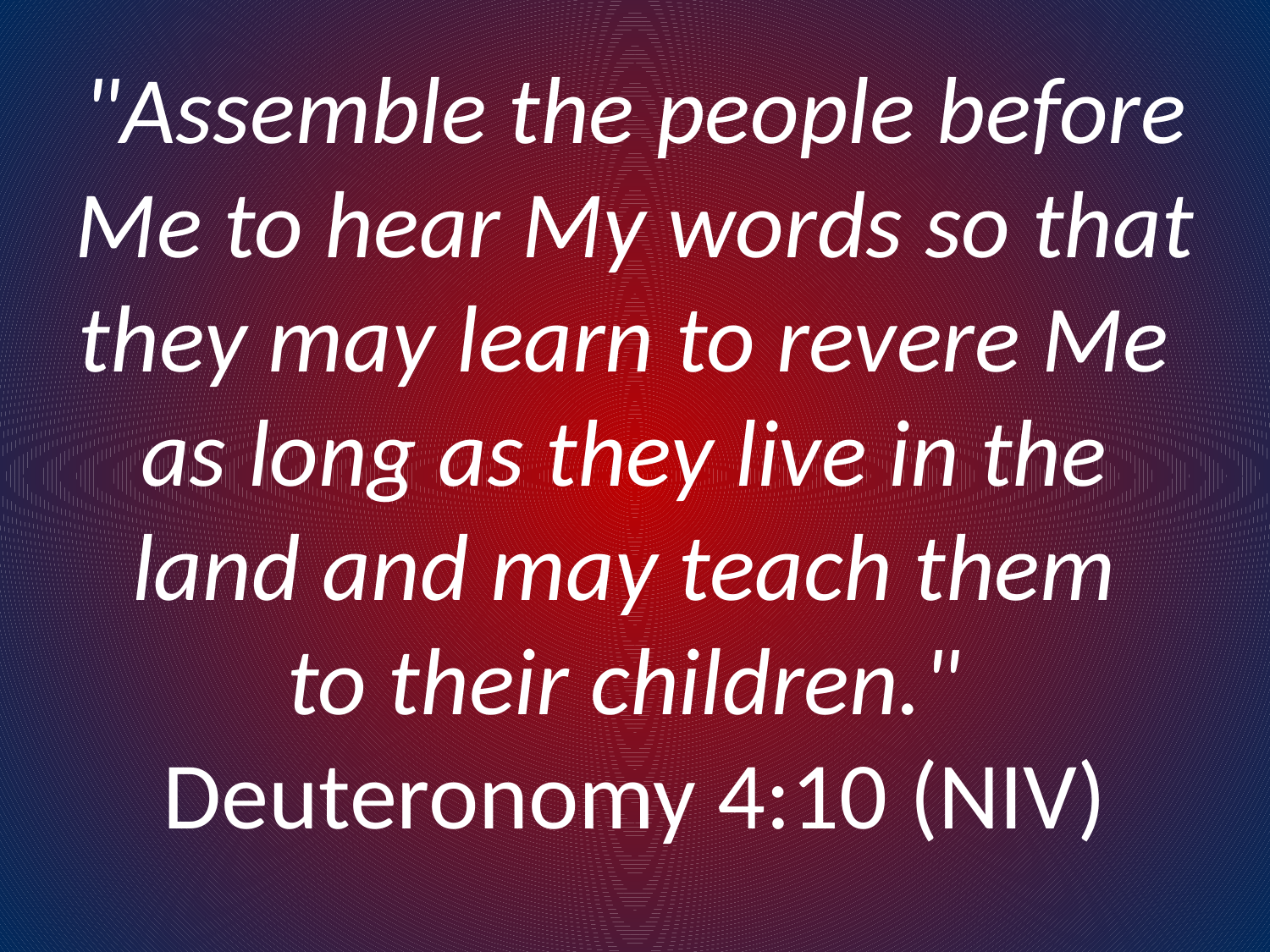

"Assemble the people before Me to hear My words so that they may learn to revere Me
as long as they live in the
land and may teach them
to their children."
Deuteronomy 4:10 (NIV)